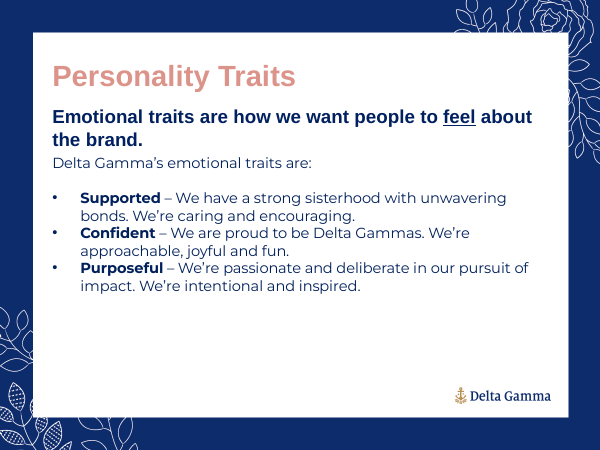

Personality Traits
Emotional traits are how we want people to feel about the brand.
Delta Gamma’s emotional traits are:

Supported – We have a strong sisterhood with unwavering bonds. We’re caring and encouraging.
Confident – We are proud to be Delta Gammas. We’re approachable, joyful and fun.
Purposeful – We’re passionate and deliberate in our pursuit of impact. We’re intentional and inspired.